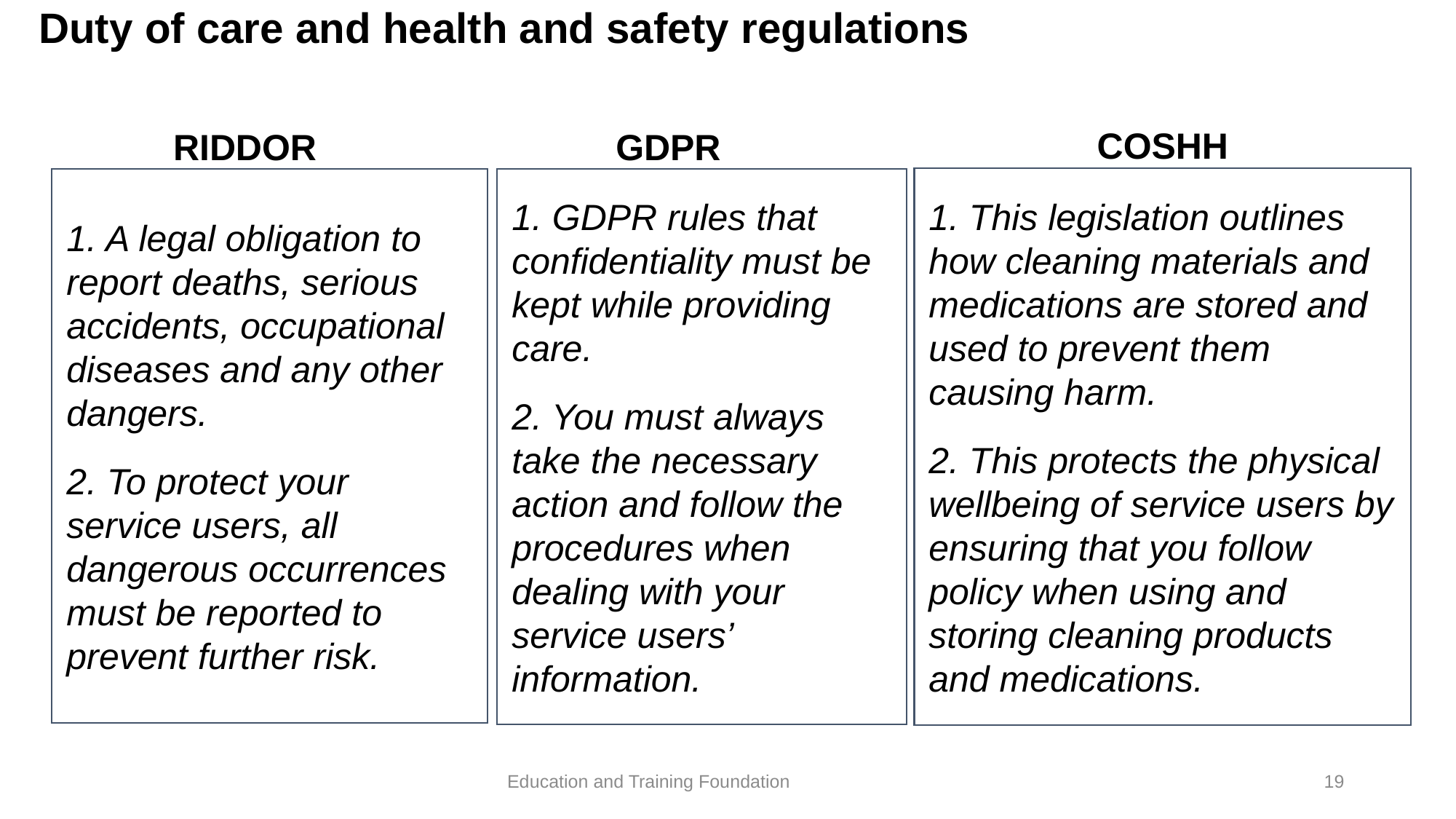

Duty of care and health and safety regulations
COSHH
RIDDOR
GDPR
1. This legislation outlines how cleaning materials and medications are stored and used to prevent them causing harm.

2. This protects the physical wellbeing of service users by ensuring that you follow policy when using and storing cleaning products and medications.
1. A legal obligation to report deaths, serious accidents, occupational diseases and any other dangers.

2. To protect your service users, all dangerous occurrences must be reported to prevent further risk.
1. GDPR rules that confidentiality must be kept while providing care.

2. You must always take the necessary action and follow the procedures when dealing with your service users’ information.
19
Education and Training Foundation